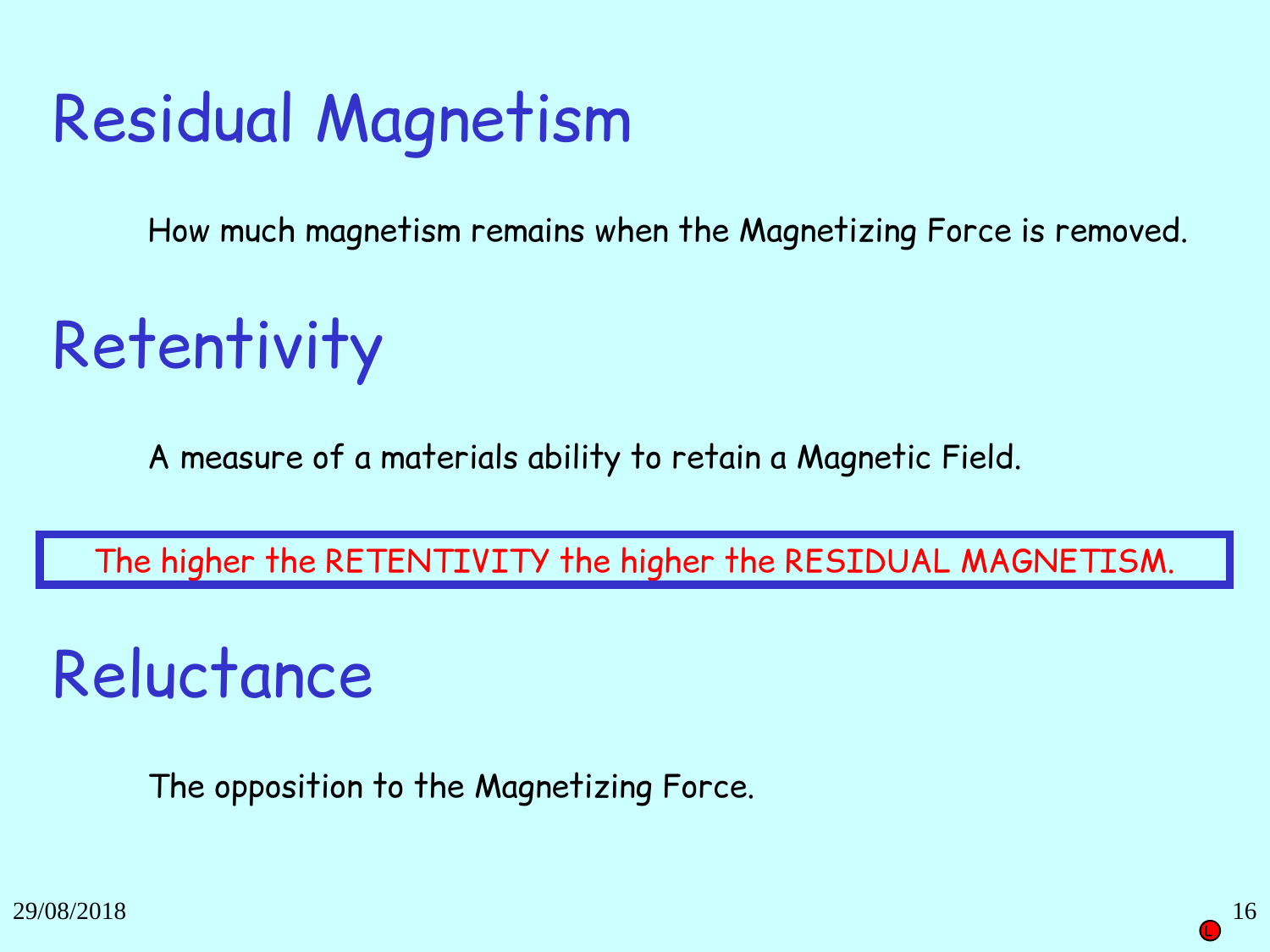

Residual Magnetism
How much magnetism remains when the Magnetizing Force is removed.
Retentivity
A measure of a materials ability to retain a Magnetic Field.
The higher the RETENTIVITY the higher the RESIDUAL MAGNETISM.
Reluctance
The opposition to the Magnetizing Force.
29/08/2018
16
L